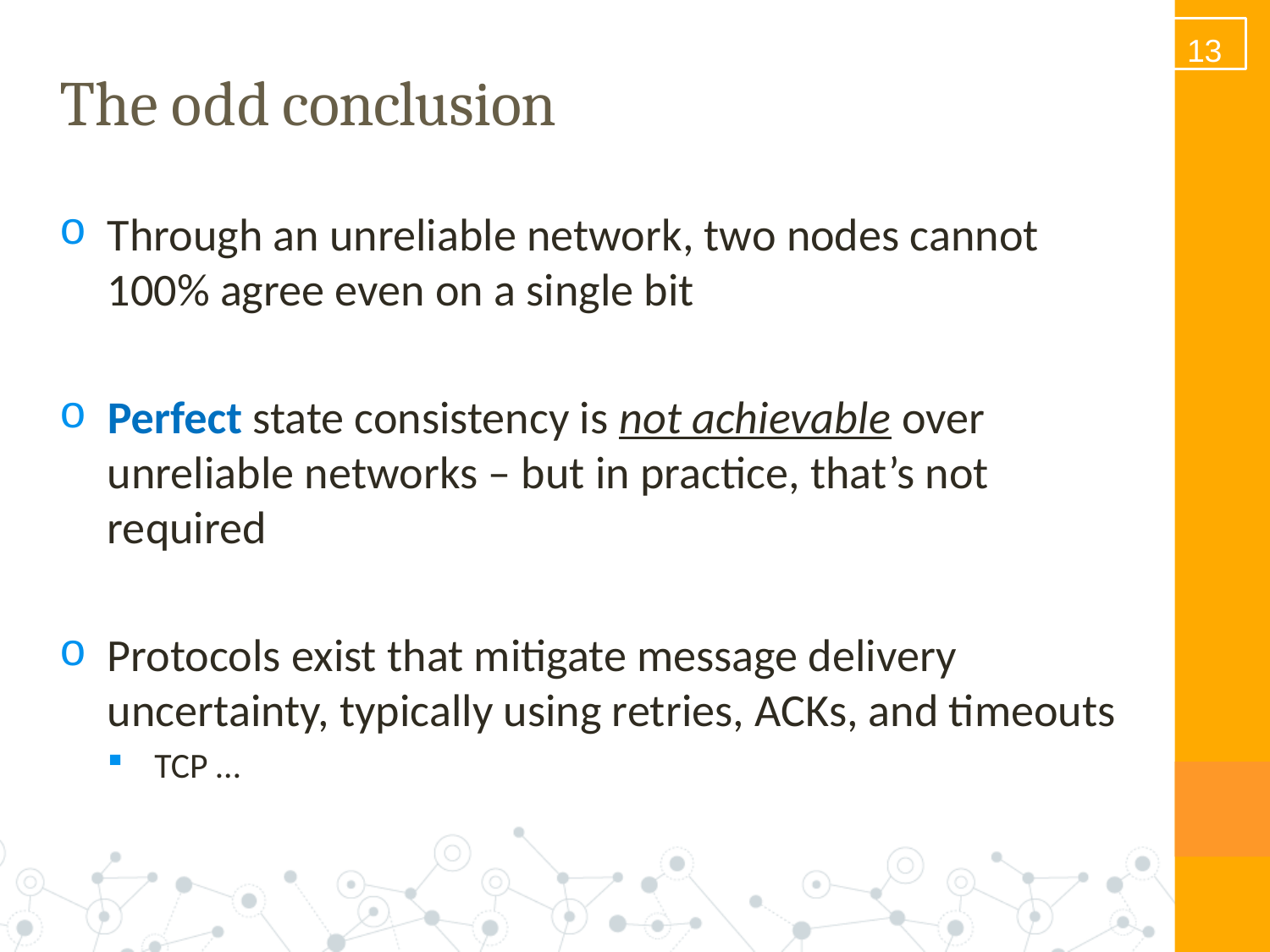

13
# The odd conclusion
Through an unreliable network, two nodes cannot 100% agree even on a single bit

Perfect state consistency is not achievable over unreliable networks – but in practice, that’s not required

Protocols exist that mitigate message delivery uncertainty, typically using retries, ACKs, and timeouts
TCP …